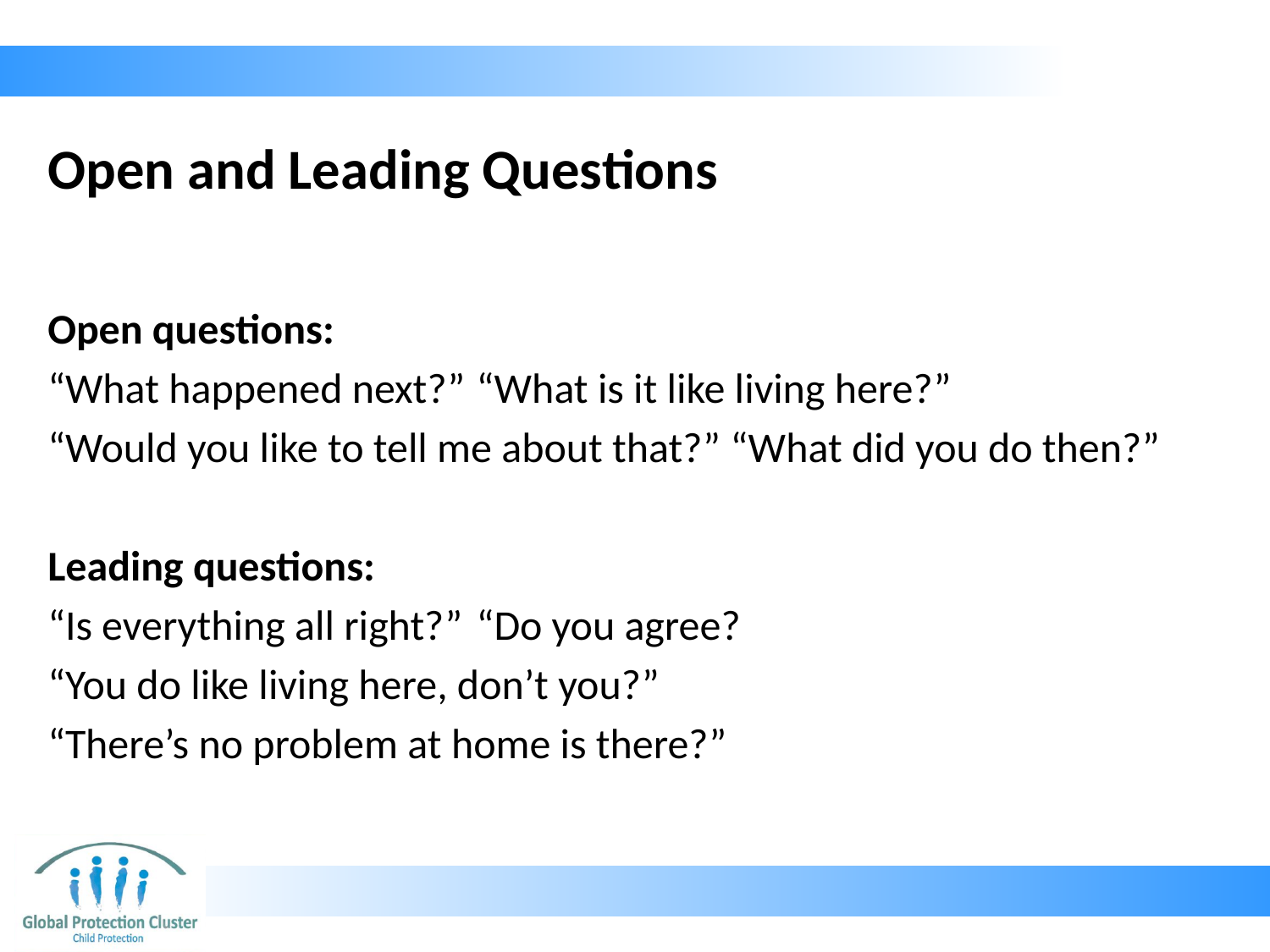

# Open and Leading Questions

Open questions:
“What happened next?” 	“What is it like living here?”
“Would you like to tell me about that?” “What did you do then?”

Leading questions:
“Is everything all right?”	“Do you agree?
“You do like living here, don’t you?”
“There’s no problem at home is there?”